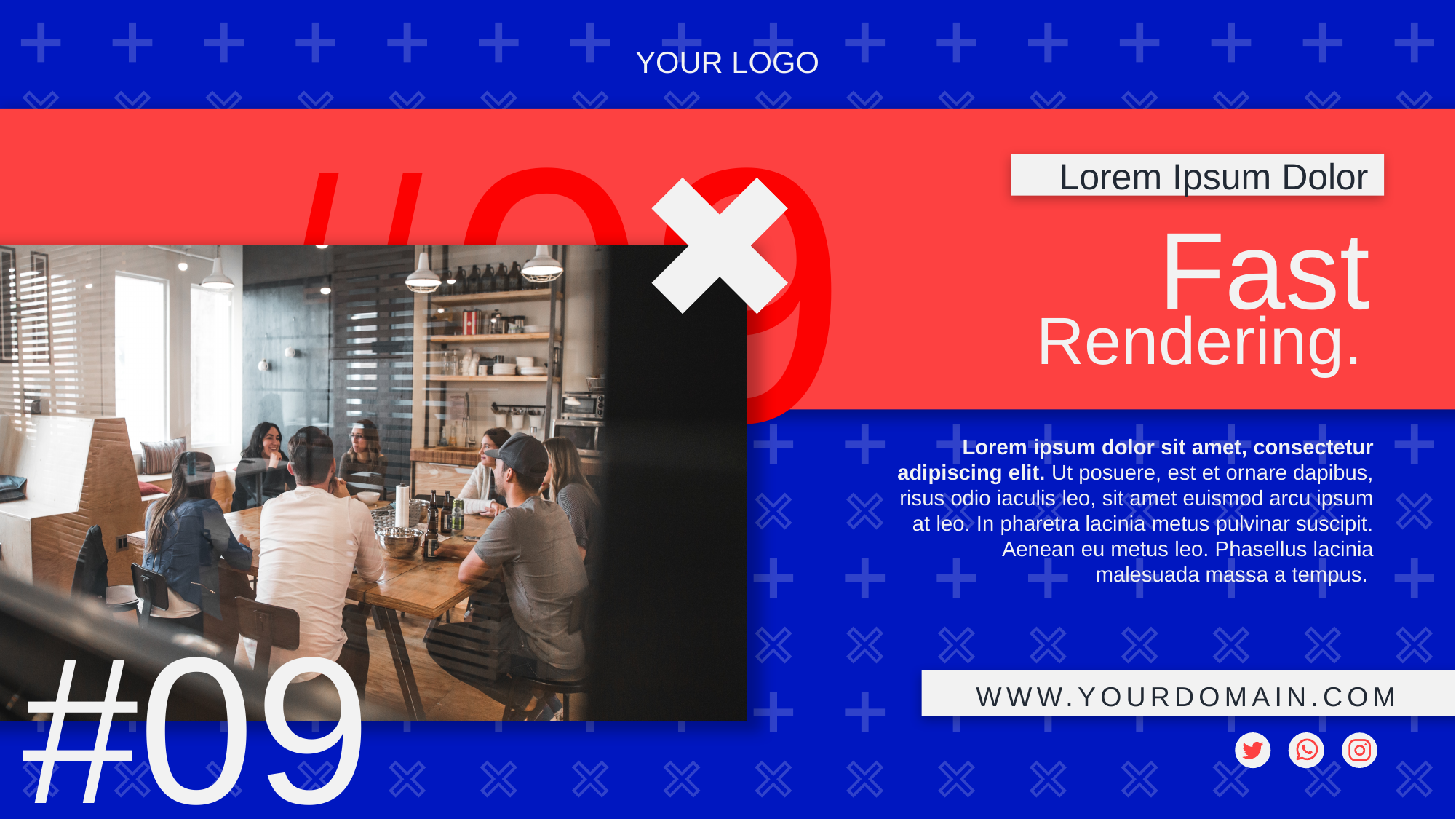

YOUR LOGO
#09

Lorem Ipsum Dolor

Fast

Rendering.
Lorem ipsum dolor sit amet, consectetur adipiscing elit. Ut posuere, est et ornare dapibus, risus odio iaculis leo, sit amet euismod arcu ipsum at leo. In pharetra lacinia metus pulvinar suscipit. Aenean eu metus leo. Phasellus lacinia malesuada massa a tempus.
#09

WWW.YOURDOMAIN.COM